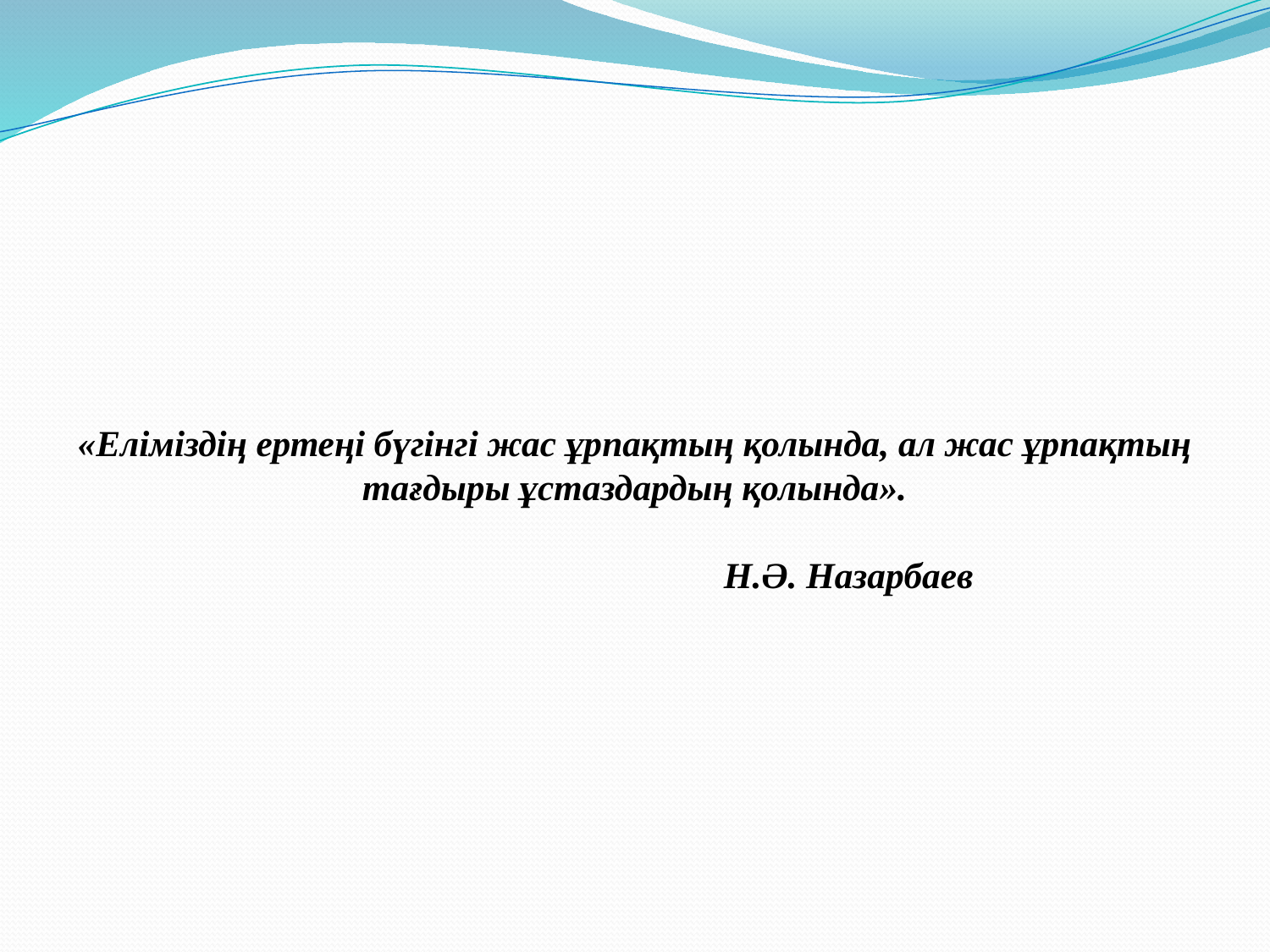

# «Еліміздің ертеңі бүгінгі жас ұрпақтың қолында, ал жас ұрпақтың тағдыры ұстаздардың қолында». Н.Ә. Назарбаев